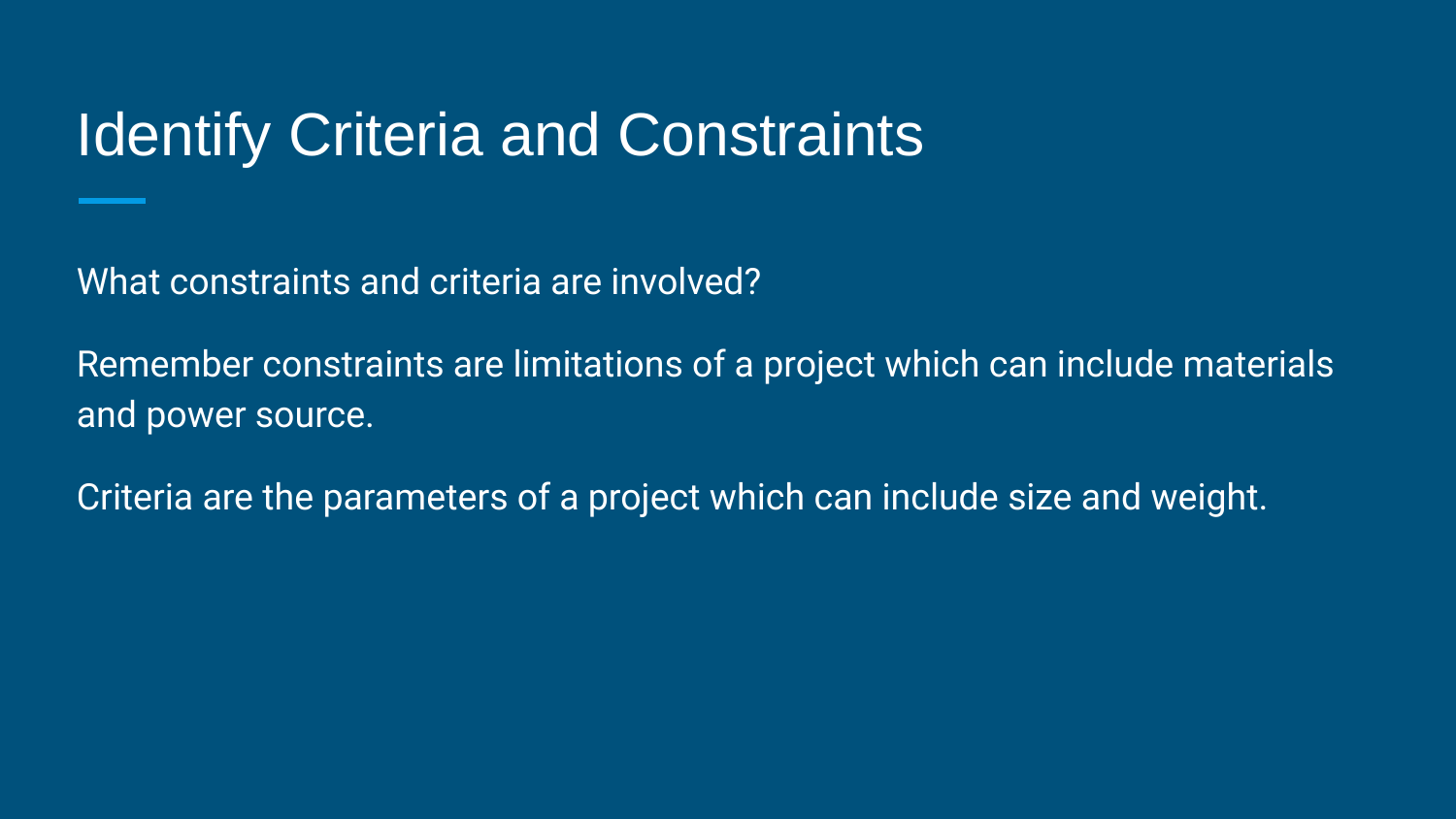

# Identify Criteria and Constraints
What constraints and criteria are involved?
Remember constraints are limitations of a project which can include materials and power source.
Criteria are the parameters of a project which can include size and weight.